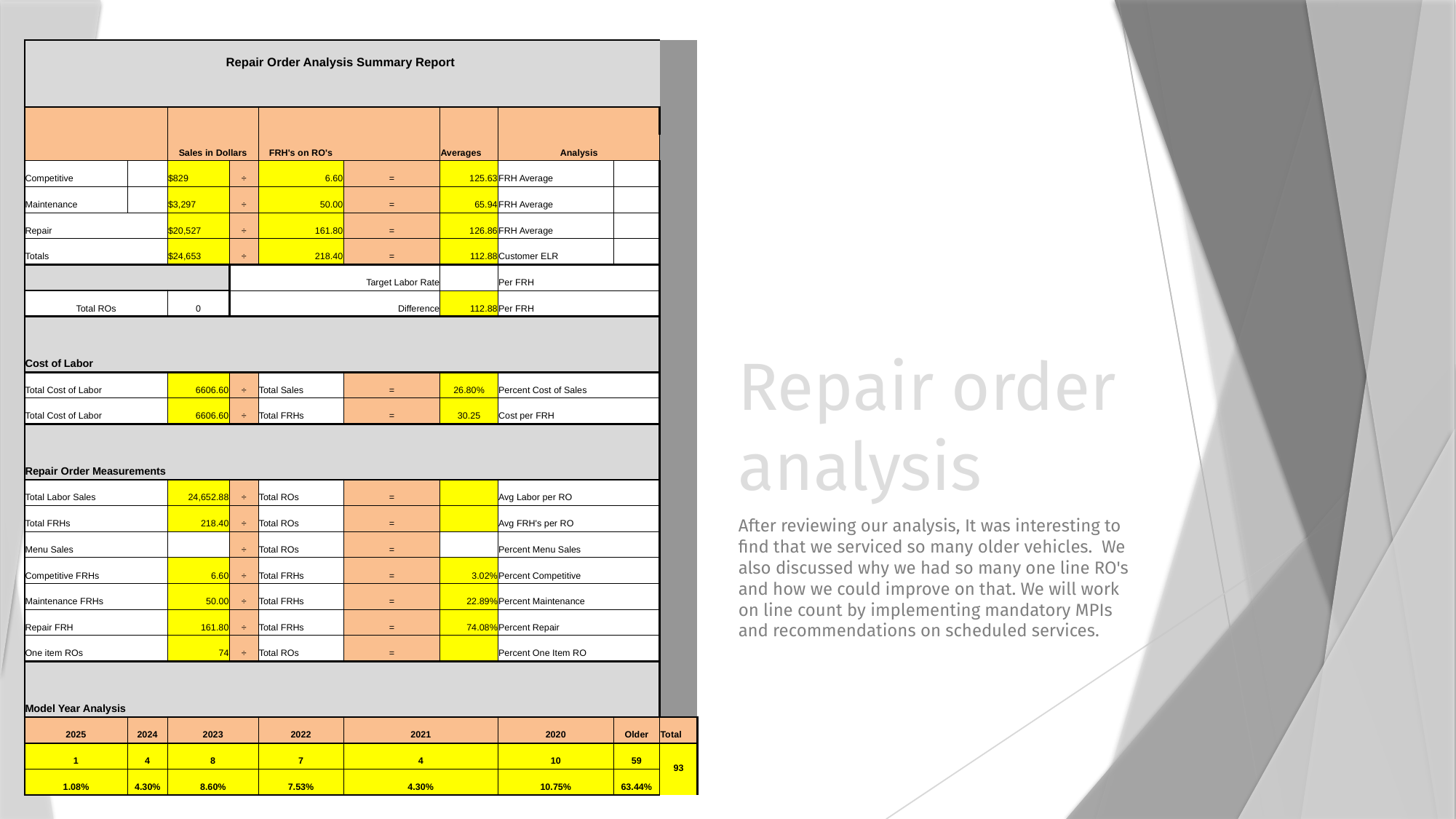

| Repair Order Analysis Summary Report |  |  |  |  |  |  |  |  |  |
| --- | --- | --- | --- | --- | --- | --- | --- | --- | --- |
|  |  |  |  |  |  |  |  |  |  |
|  |  | Sales in Dollars |  | FRH's on RO's |  |  |  |  |  |
|  |  |  |  |  |  | Averages | Analysis |  |  |
| Competitive |  | $829 | ÷ | 6.60 | = | 125.63 | FRH Average |  |  |
| Maintenance |  | $3,297 | ÷ | 50.00 | = | 65.94 | FRH Average |  |  |
| Repair |  | $20,527 | ÷ | 161.80 | = | 126.86 | FRH Average |  |  |
| Totals |  | $24,653 | ÷ | 218.40 | = | 112.88 | Customer ELR |  |  |
|  |  |  |  |  | Target Labor Rate |  | Per FRH |  |  |
| Total ROs |  | 0 |  |  | Difference | 112.88 | Per FRH |  |  |
|  |  |  |  |  |  |  |  |  |  |
| Cost of Labor |  |  |  |  |  |  |  |  |  |
| Total Cost of Labor |  | 6606.60 | ÷ | Total Sales | = | 26.80% | Percent Cost of Sales |  |  |
| Total Cost of Labor |  | 6606.60 | ÷ | Total FRHs | = | 30.25 | Cost per FRH |  |  |
|  |  |  |  |  |  |  |  |  |  |
| Repair Order Measurements |  |  |  |  |  |  |  |  |  |
| Total Labor Sales |  | 24,652.88 | ÷ | Total ROs | = |  | Avg Labor per RO |  |  |
| Total FRHs |  | 218.40 | ÷ | Total ROs | = |  | Avg FRH's per RO |  |  |
| Menu Sales |  |  | ÷ | Total ROs | = |  | Percent Menu Sales |  |  |
| Competitive FRHs |  | 6.60 | ÷ | Total FRHs | = | 3.02% | Percent Competitive |  |  |
| Maintenance FRHs |  | 50.00 | ÷ | Total FRHs | = | 22.89% | Percent Maintenance |  |  |
| Repair FRH |  | 161.80 | ÷ | Total FRHs | = | 74.08% | Percent Repair |  |  |
| One item ROs |  | 74 | ÷ | Total ROs | = |  | Percent One Item RO |  |  |
|  |  |  |  |  |  |  |  |  |  |
| Model Year Analysis |  |  |  |  |  |  |  |  |  |
| 2025 | 2024 | 2023 |  | 2022 | 2021 |  | 2020 | Older | Total |
| 1 | 4 | 8 |  | 7 | 4 |  | 10 | 59 | 93 |
| 1.08% | 4.30% | 8.60% |  | 7.53% | 4.30% |  | 10.75% | 63.44% |  |
# Repair order analysis
After reviewing our analysis, It was interesting to find that we serviced so many older vehicles.  We also discussed why we had so many one line RO's and how we could improve on that. We will work on line count by implementing mandatory MPIs and recommendations on scheduled services.